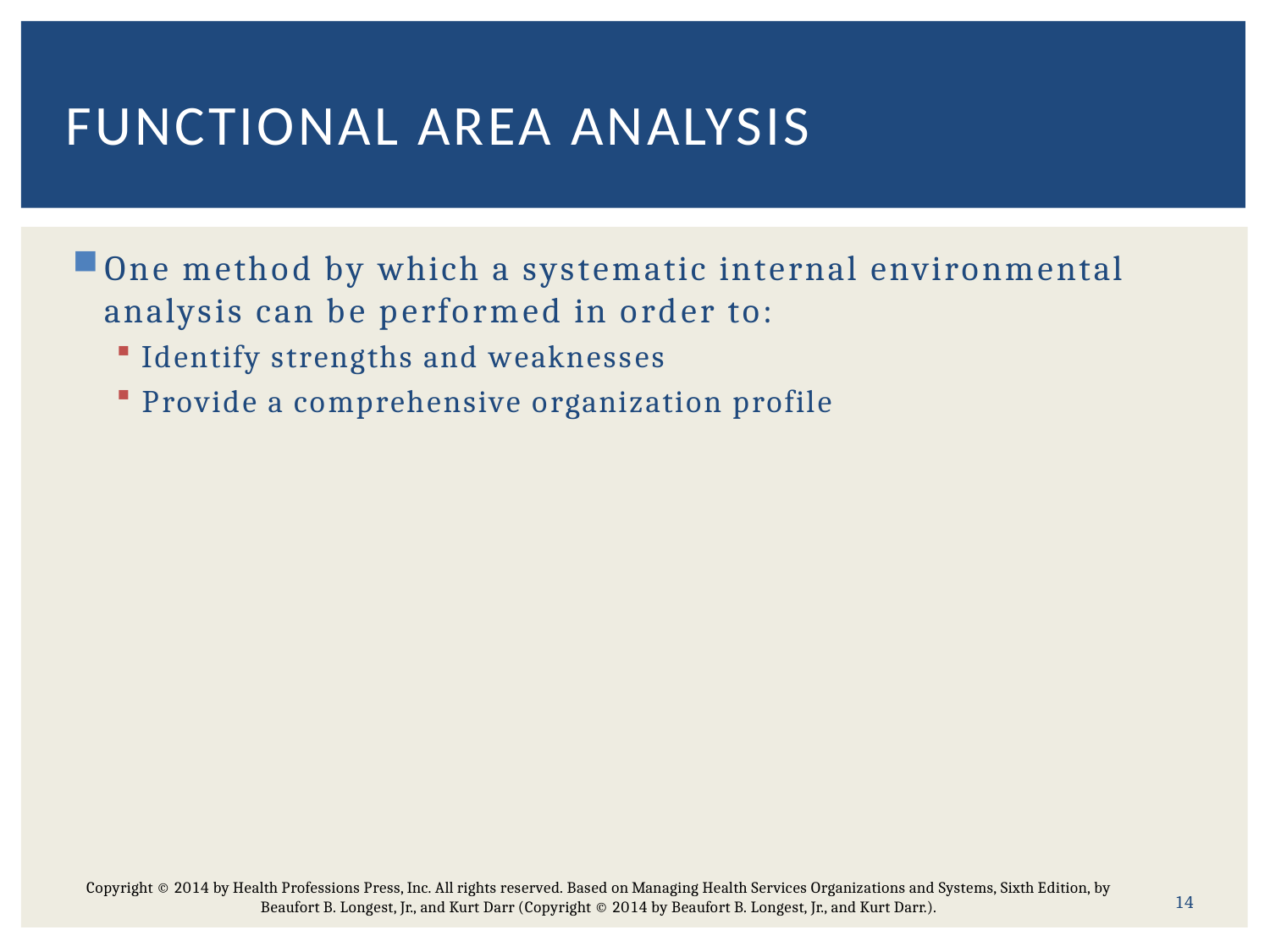

# Functional area analysis
One method by which a systematic internal environmental analysis can be performed in order to:
Identify strengths and weaknesses
Provide a comprehensive organization profile
14